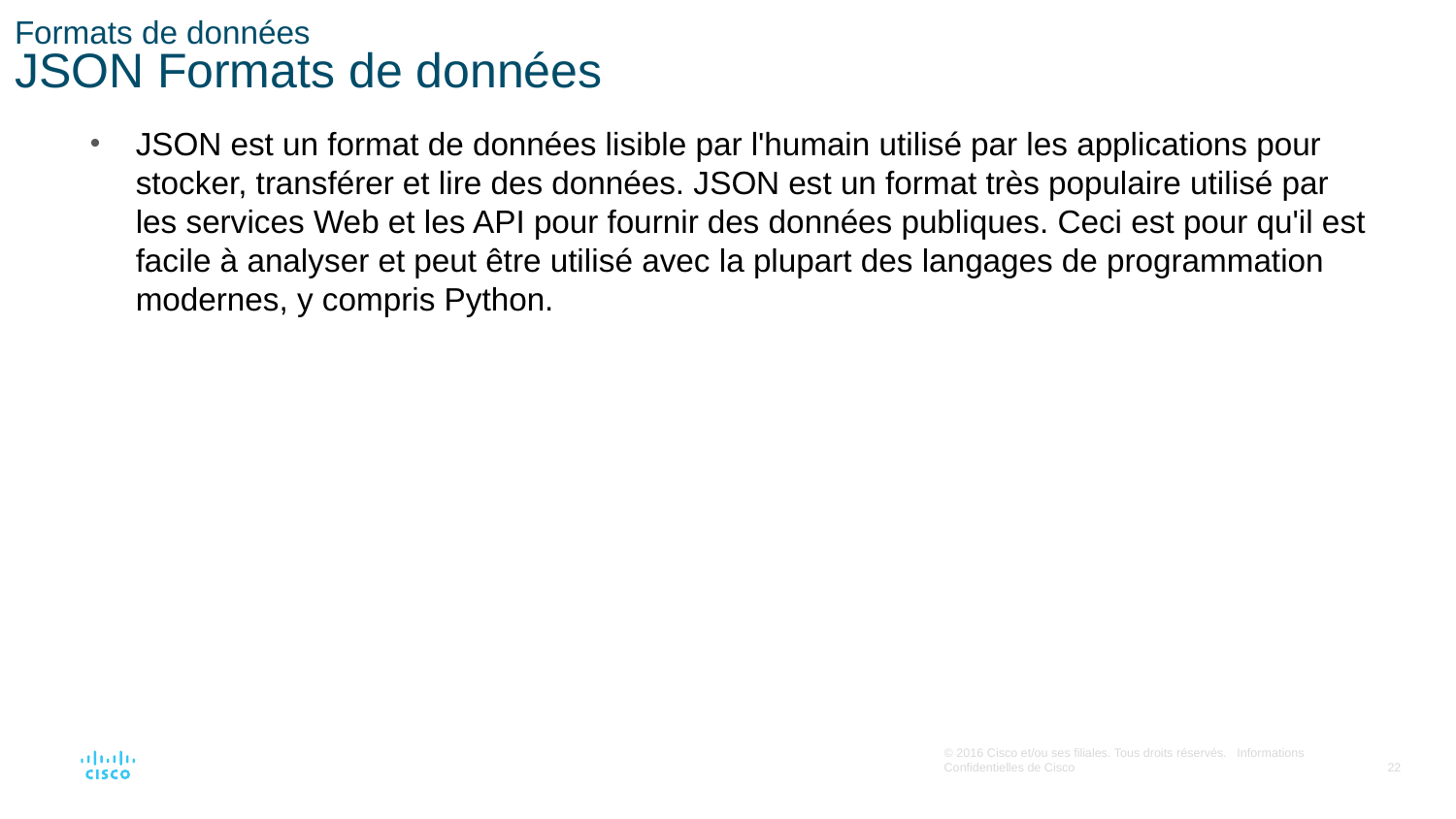

# Formats de données JSON Formats de données
JSON est un format de données lisible par l'humain utilisé par les applications pour stocker, transférer et lire des données. JSON est un format très populaire utilisé par les services Web et les API pour fournir des données publiques. Ceci est pour qu'il est facile à analyser et peut être utilisé avec la plupart des langages de programmation modernes, y compris Python.